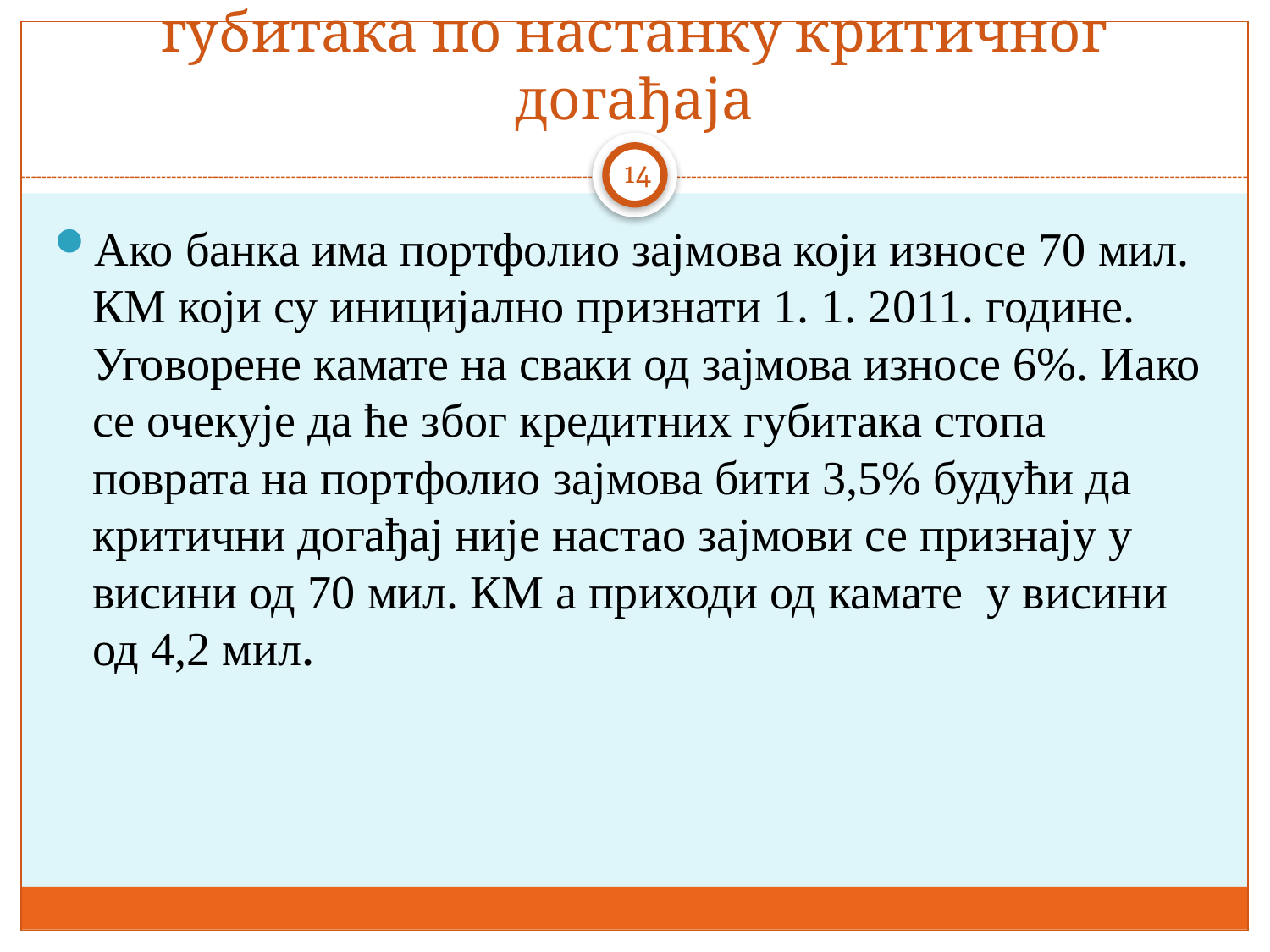

# Пример за критику модела признавања губитака по настанку критичног догађаја
14
Ако банка има портфолио зајмова који износе 70 мил. КМ који су иницијално признати 1. 1. 2011. године. Уговорене камате на сваки од зајмова износе 6%. Иако се очекује да ће због кредитних губитака стопа поврата на портфолио зајмова бити 3,5% будући да критични догађај није настао зајмови се признају у висини од 70 мил. КМ а приходи од камате  у висини од 4,2 мил.